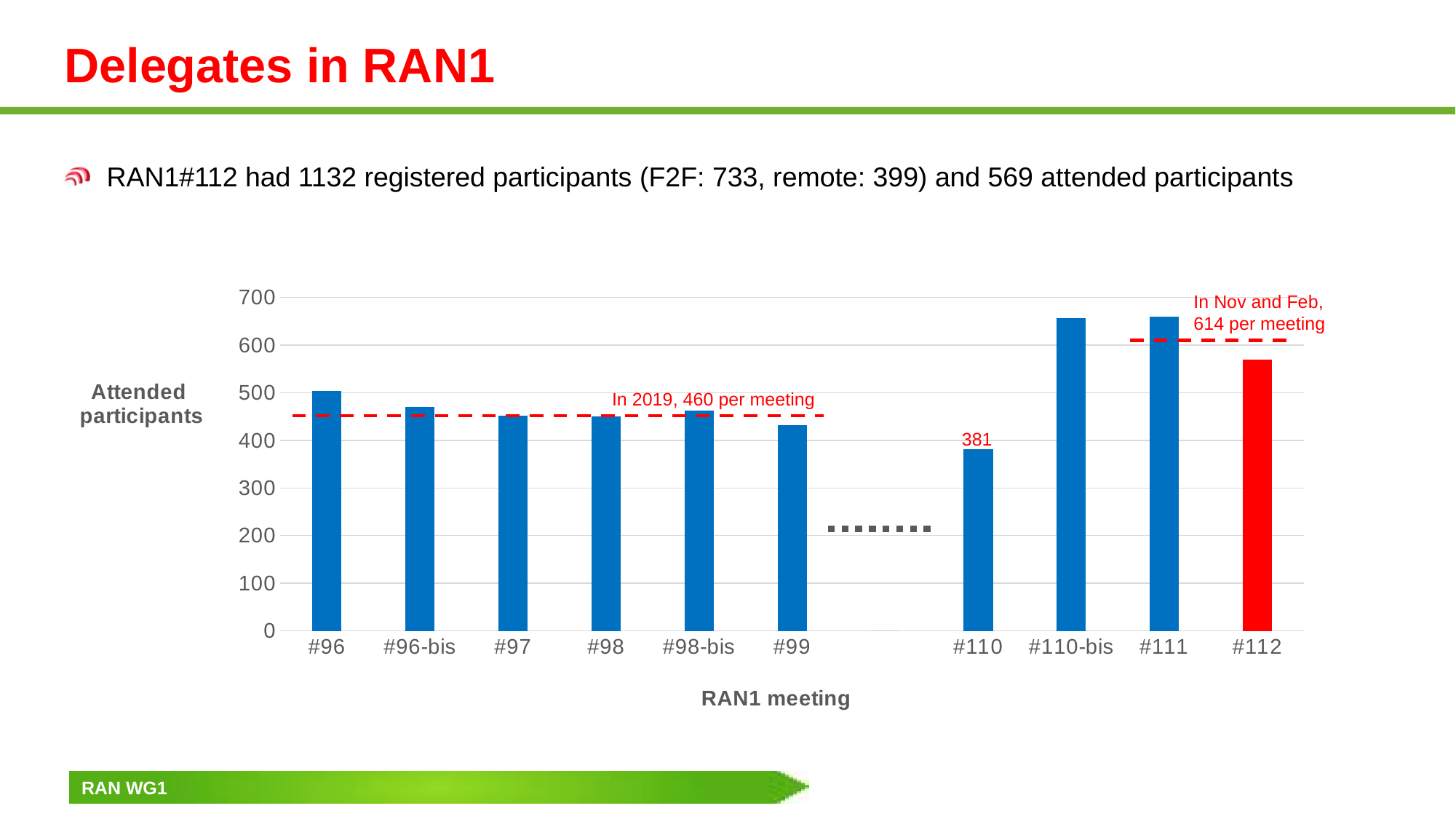

# Delegates in RAN1
RAN1#112 had 1132 registered participants (F2F: 733, remote: 399) and 569 attended participants

### Chart

| Category |  |
|---|---|
| #96 | 503.0 |
| #96-bis | 470.0 |
| #97 | 451.0 |
| #98 | 450.0 |
| #98-bis | 462.0 |
| #99 | 432.0 |
|    | 0.0 |
| #110 | 381.0 |
| #110-bis | 656.0 |
| #111 | 659.0 |
| #112 | 569.0 |
In Nov and Feb,
614 per meeting
In 2019, 460 per meeting
381